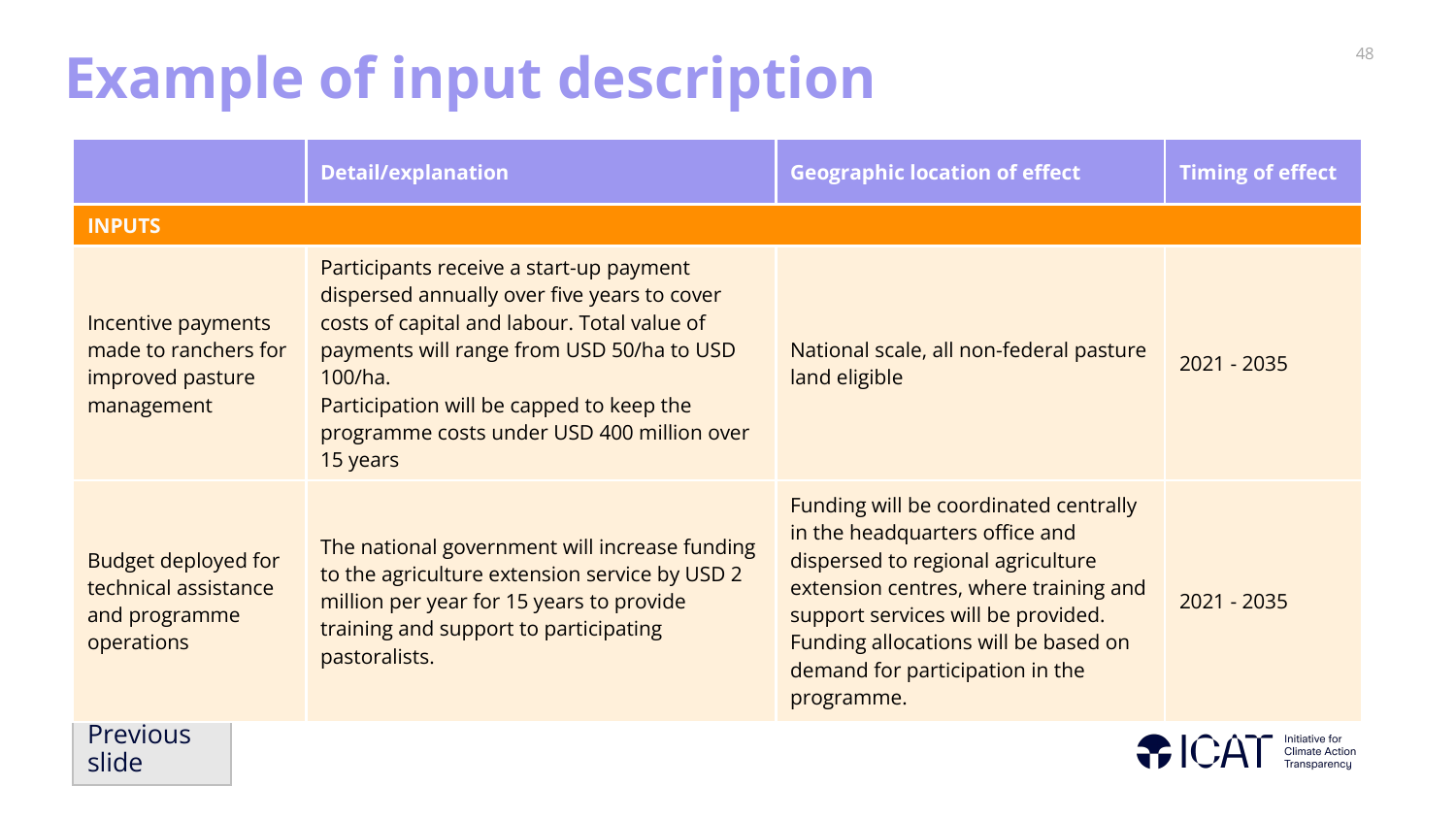

# Example of input description
|  | Detail/explanation | Geographic location of effect | Timing of effect |
| --- | --- | --- | --- |
| INPUTS |  |  |  |
| Incentive payments made to ranchers for improved pasture management | Participants receive a start-up payment dispersed annually over five years to cover costs of capital and labour. Total value of payments will range from USD 50/ha to USD 100/ha. Participation will be capped to keep the programme costs under USD 400 million over 15 years | National scale, all non-federal pasture land eligible | 2021 - 2035 |
| Budget deployed for technical assistance and programme operations | The national government will increase funding to the agriculture extension service by USD 2 million per year for 15 years to provide training and support to participating pastoralists. | Funding will be coordinated centrally in the headquarters office and dispersed to regional agriculture extension centres, where training and support services will be provided. Funding allocations will be based on demand for participation in the programme. | 2021 - 2035 |
Previous slide